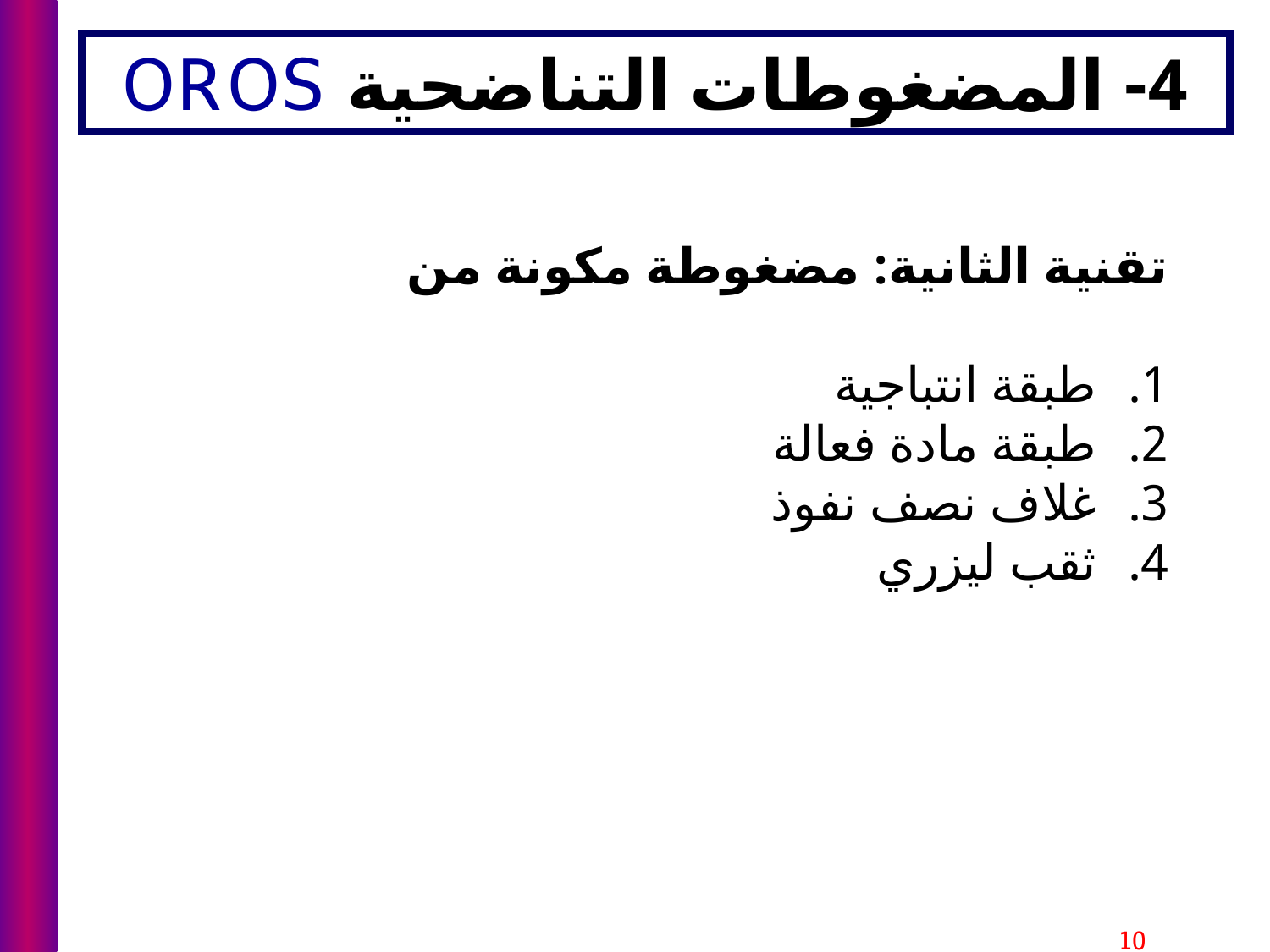

# 4- المضغوطات التناضحية OROS
تقنية الثانية: مضغوطة مكونة من

طبقة انتباجية
طبقة مادة فعالة
غلاف نصف نفوذ
ثقب ليزري